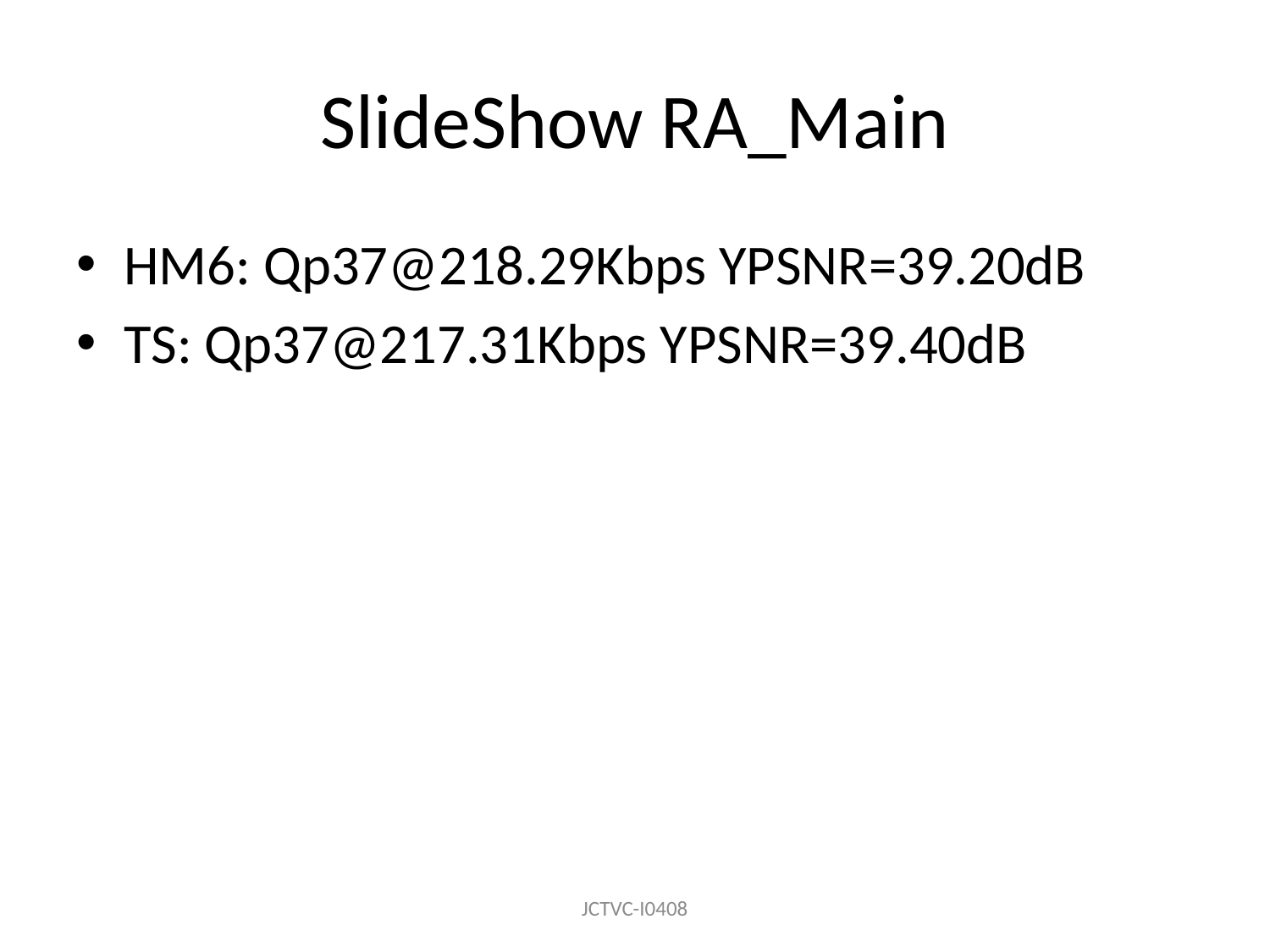

# SlideShow RA_Main
HM6: Qp37@218.29Kbps YPSNR=39.20dB
TS: Qp37@217.31Kbps YPSNR=39.40dB
JCTVC-I0408